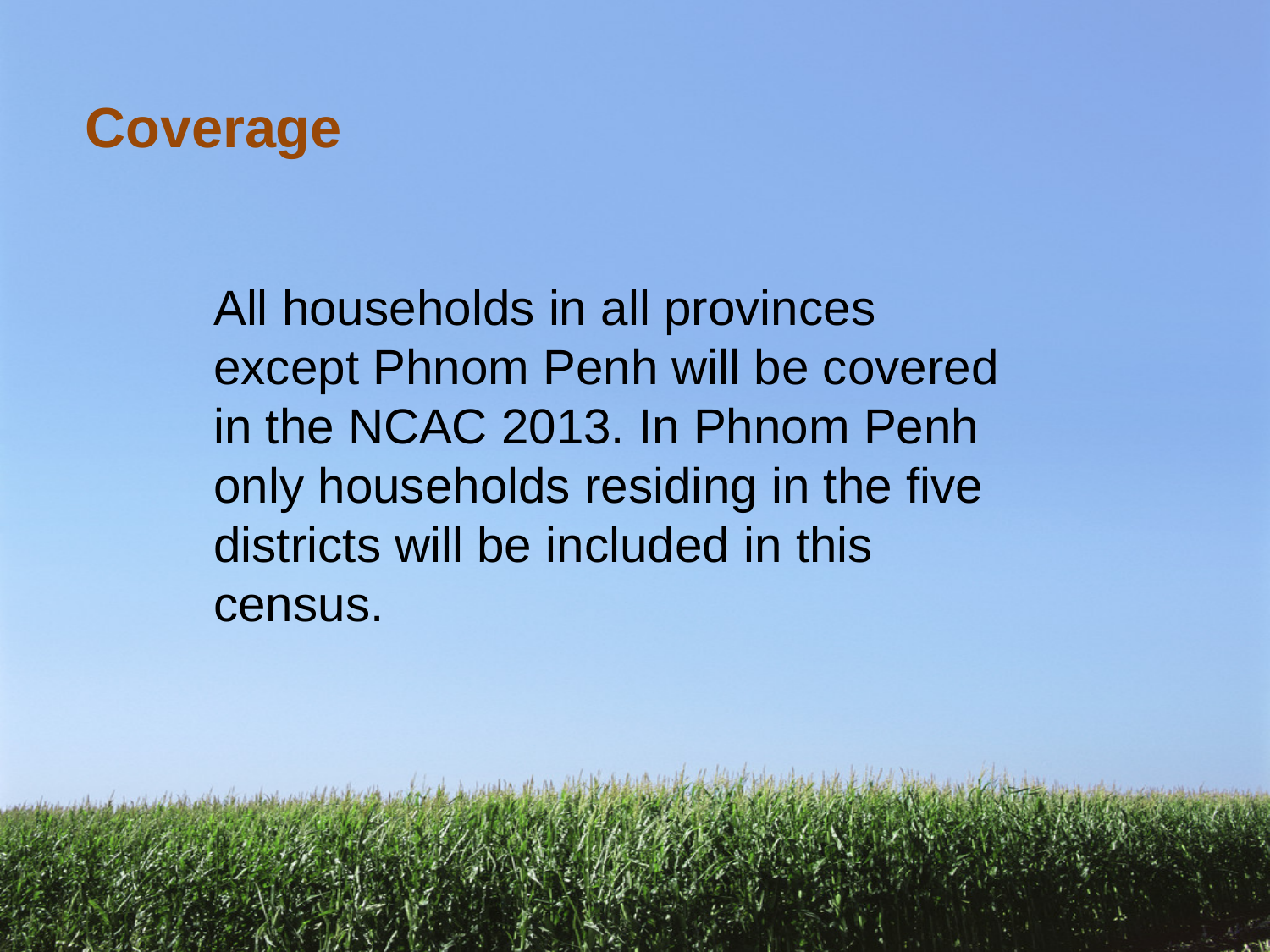

Coverage
All households in all provinces except Phnom Penh will be covered in the NCAC 2013. In Phnom Penh only households residing in the five districts will be included in this census.